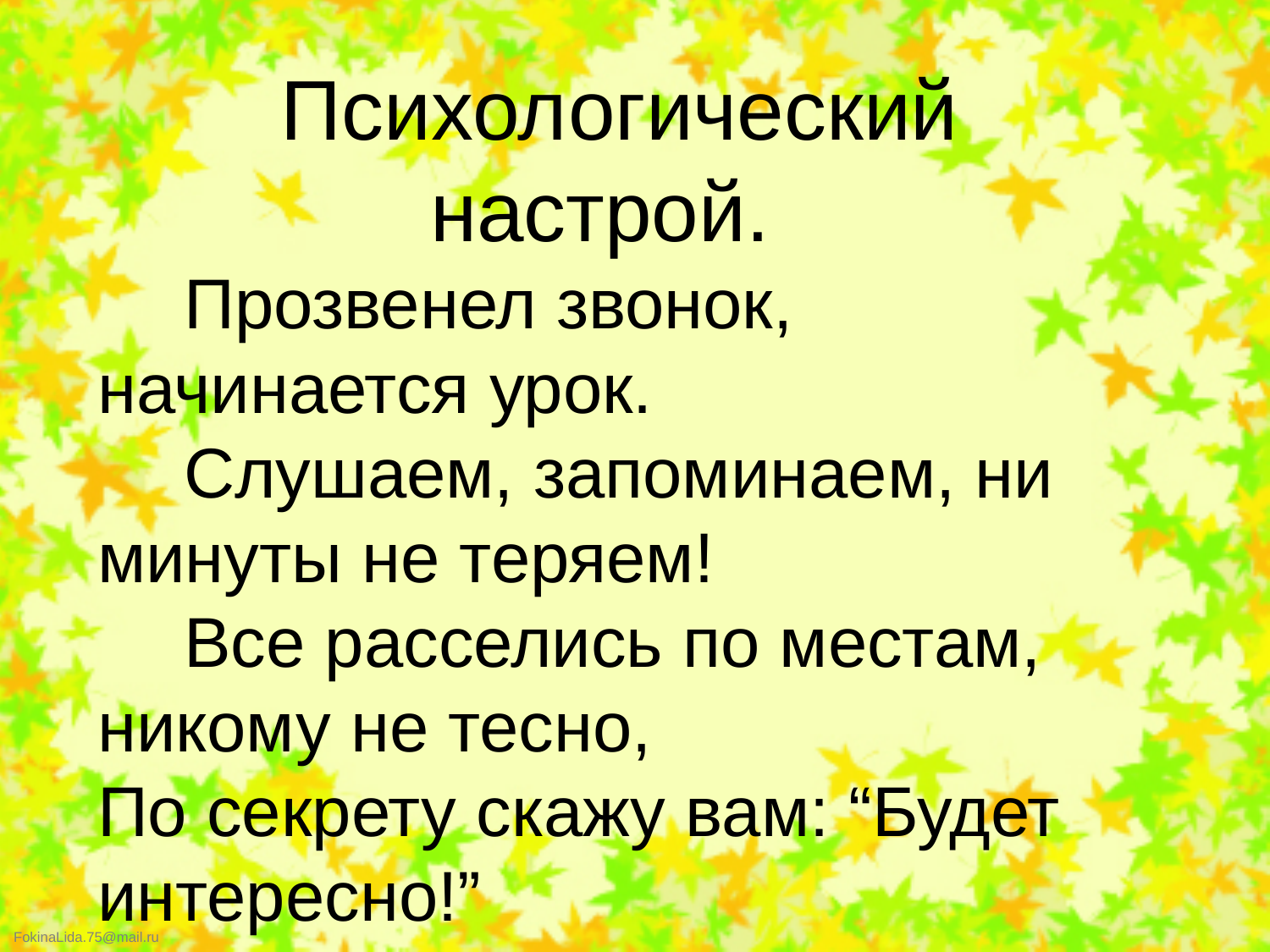

Психологический   настрой.
Прозвенел звонок,  начинается урок.
Слушаем, запоминаем, ни минуты не теряем!
Все расселись по местам, никому не тесно,
По секрету скажу вам: “Будет интересно!”

!